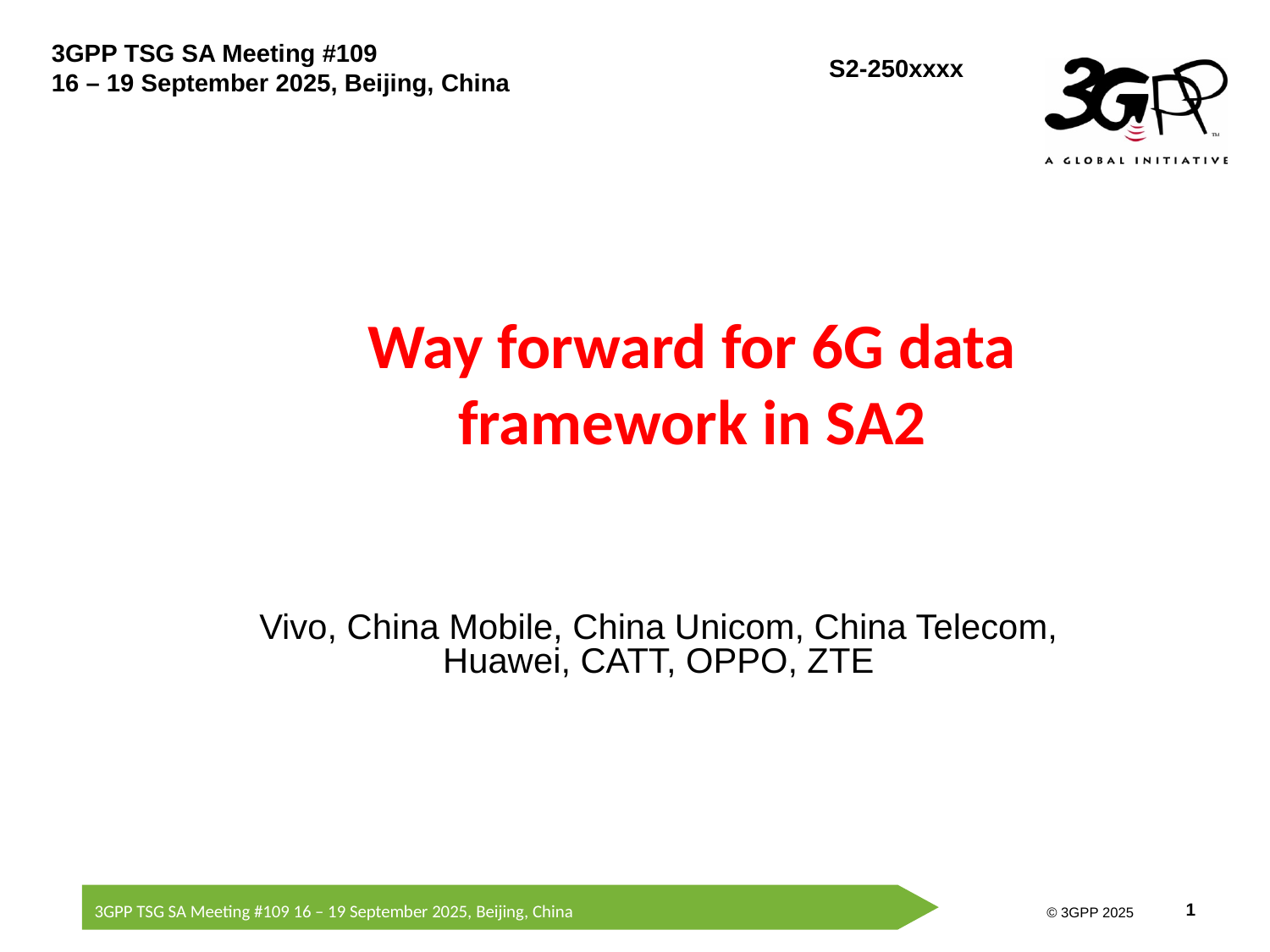

# Way forward for 6G data framework in SA2

Vivo, China Mobile, China Unicom, China Telecom, Huawei, CATT, OPPO, ZTE